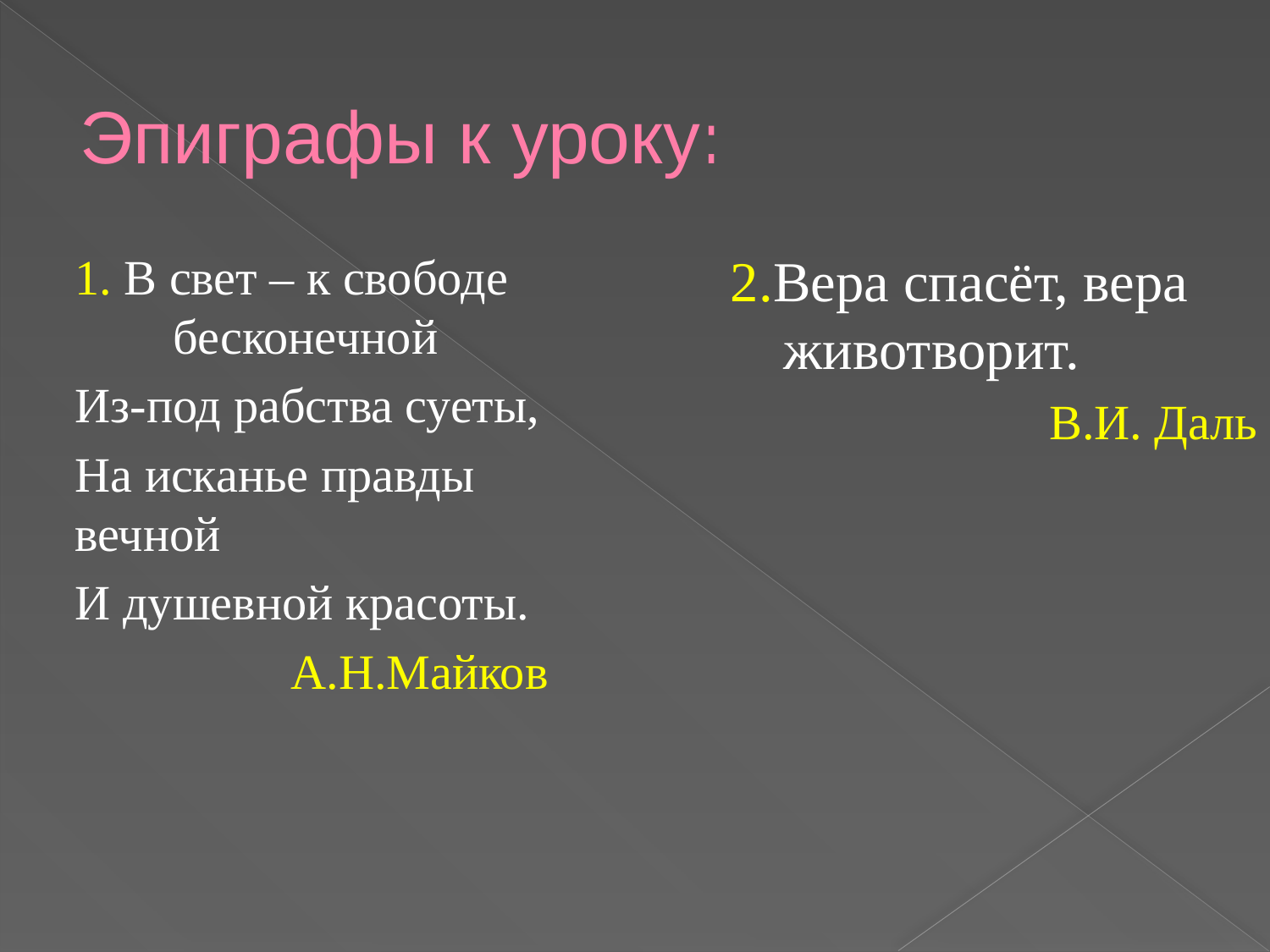

Эпиграфы к уроку:
1. В свет – к свободе            бесконечной
Из-под рабства суеты,
На исканье правды вечной
И душевной красоты.
А.Н.Майков
2.Вера спасёт, вера животворит.
             В.И. Даль